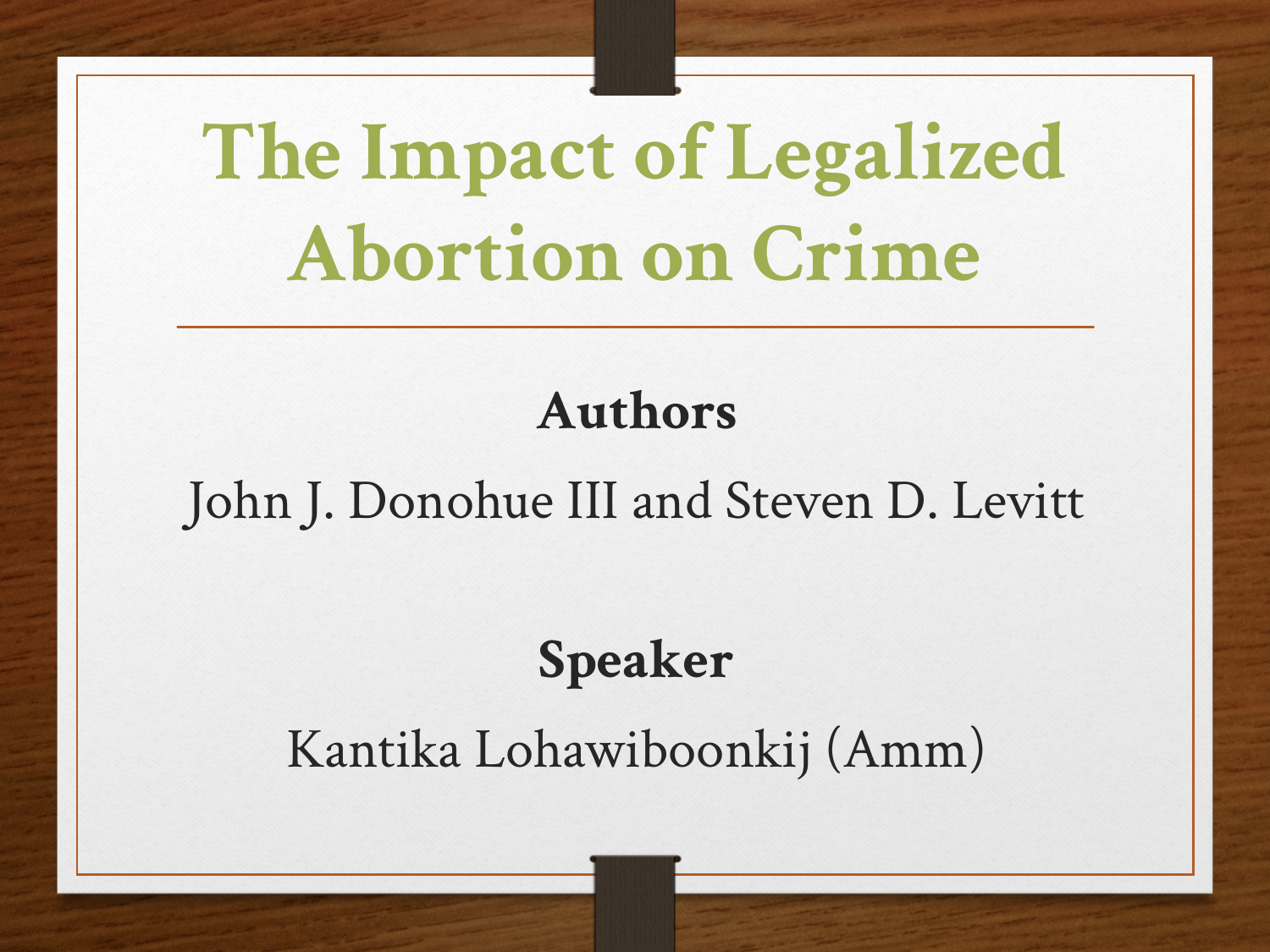

# The Impact of Legalized Abortion on Crime
Authors
 John J. Donohue III and Steven D. Levitt

Speaker
Kantika Lohawiboonkij (Amm)